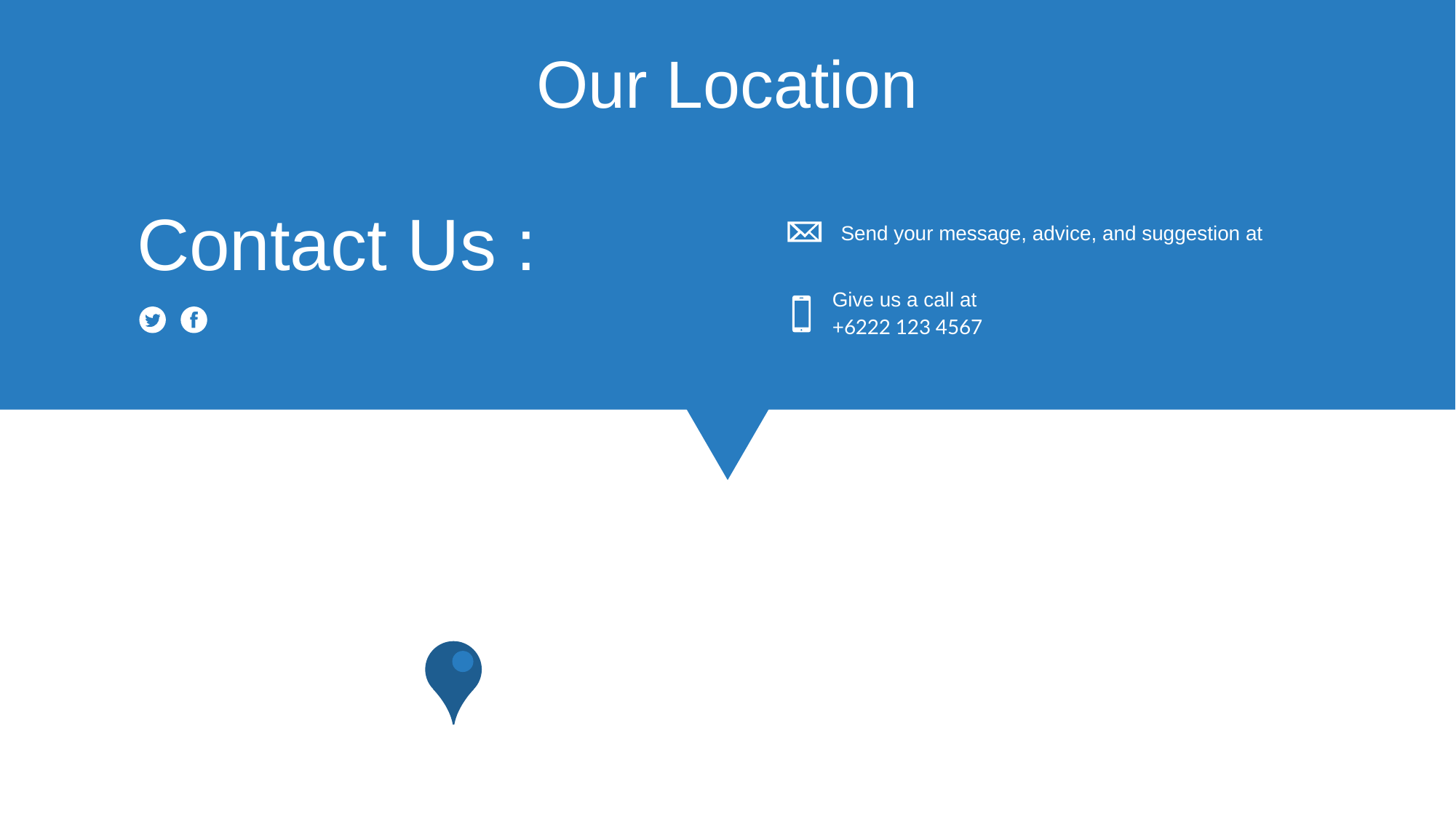

Our Location
Contact Us :
Send your message, advice, and suggestion at

Give us a call at

+6222 123 4567